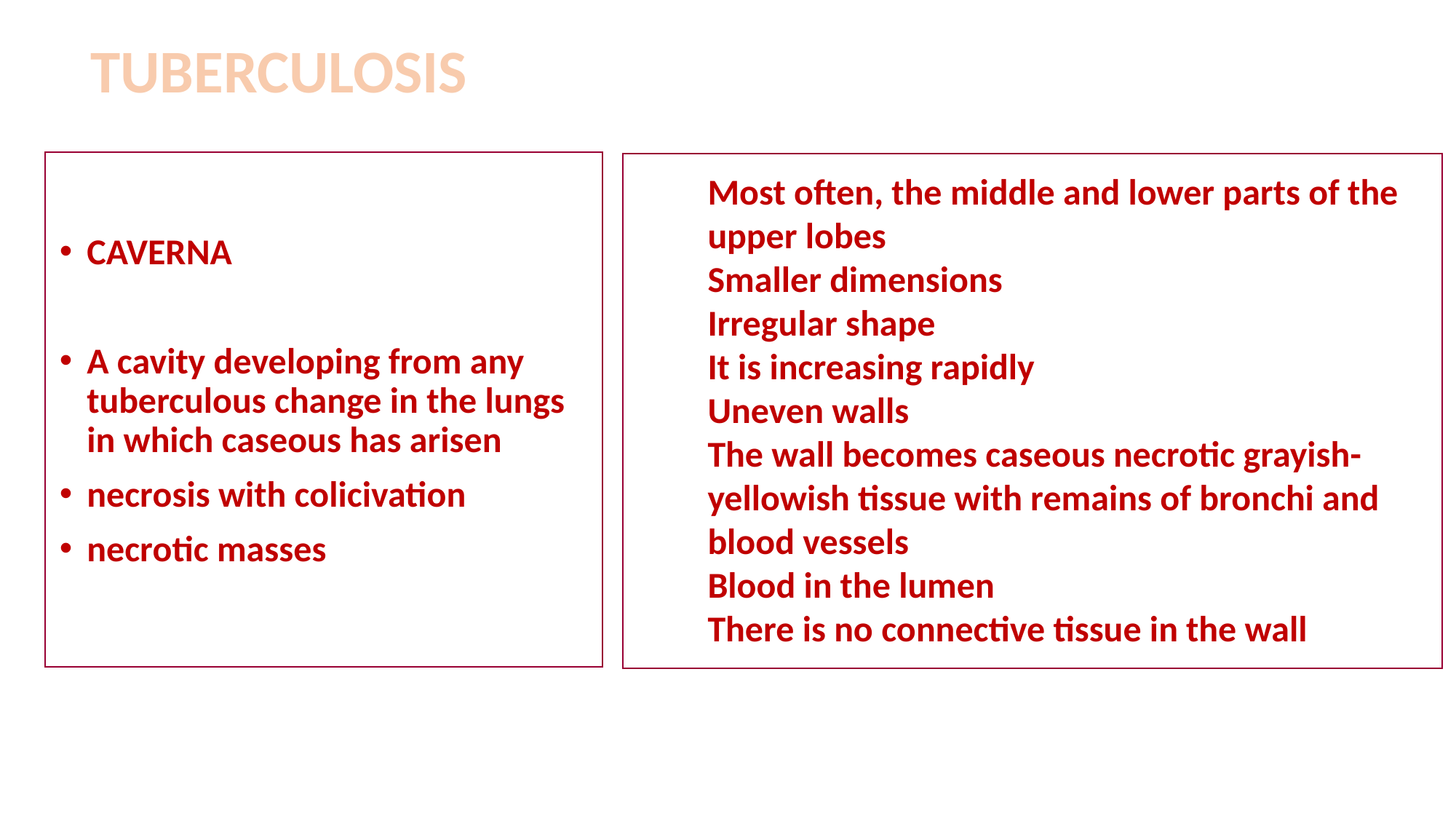

TUBERCULOSIS

Most often, the middle and lower parts of the upper lobes
Smaller dimensions
Irregular shape
It is increasing rapidly
Uneven walls
The wall becomes caseous necrotic grayish-yellowish tissue with remains of bronchi and blood vessels
Blood in the lumen
There is no connective tissue in the wall
CAVERNA

A cavity developing from any tuberculous change in the lungs in which caseous has arisen
necrosis with colicivation
necrotic masses